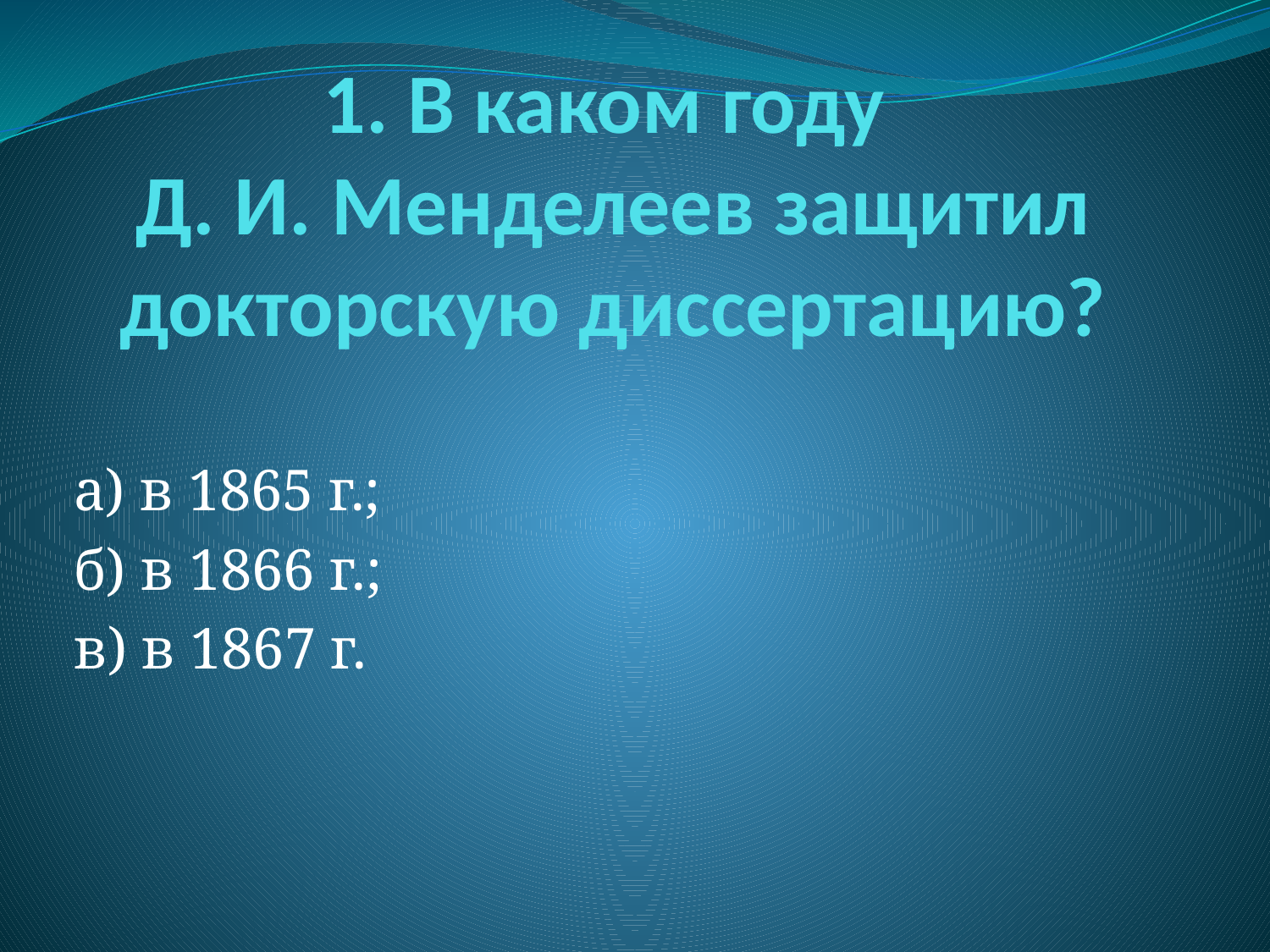

# 1. В каком году Д. И. Менделеев защитил докторскую диссертацию?
а) в 1865 г.;
б) в 1866 г.;
в) в 1867 г.